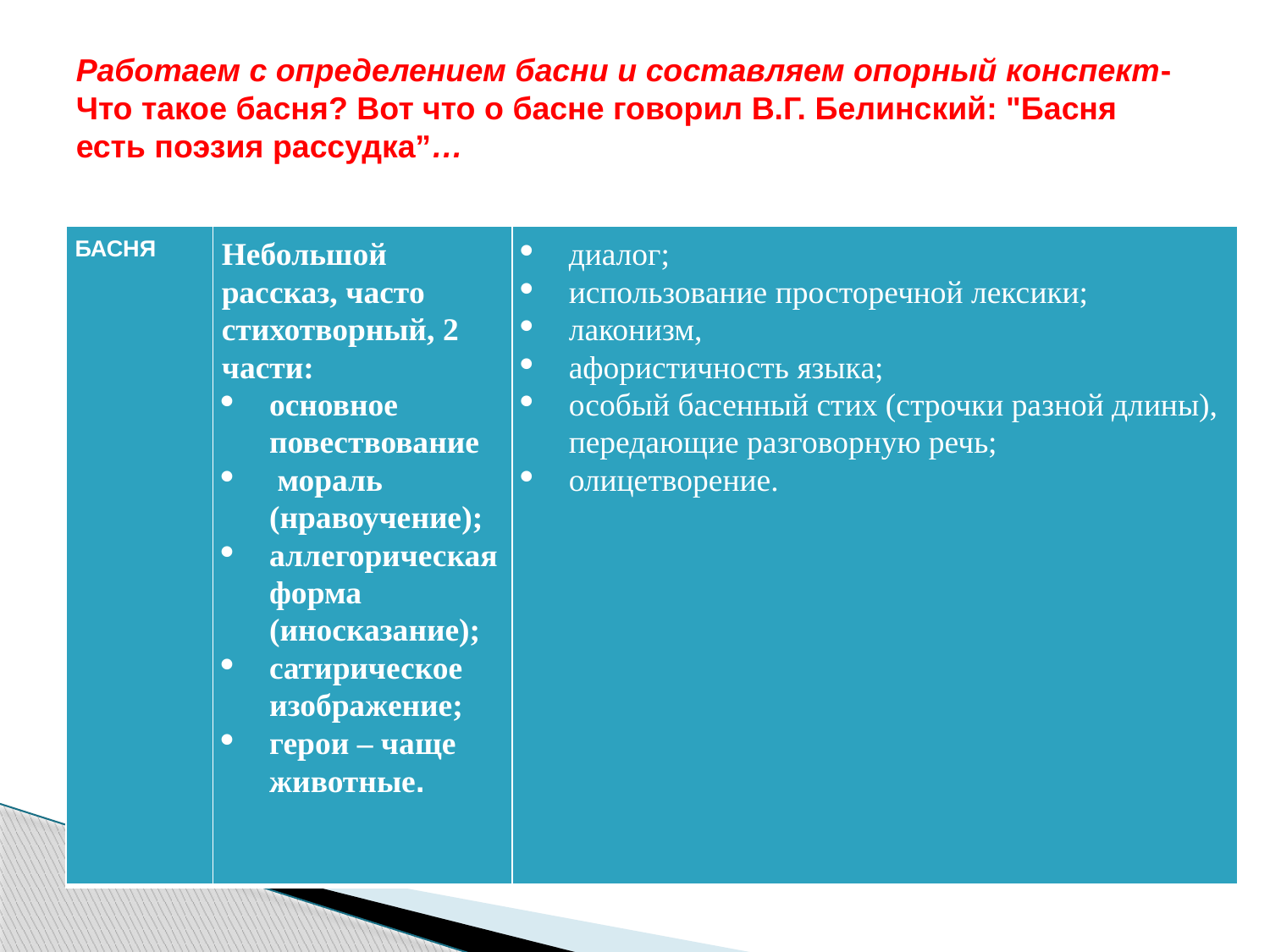

рассудка”.. Например:
# Работаем с определением басни и составляем опорный конспект- Что такое басня? Вот что о басне говорил В.Г. Белинский: "Басня есть поэзия рассудка”…
| БАСНЯ | Небольшой рассказ, часто стихотворный, 2 части: основное повествование  мораль (нравоучение); аллегорическая форма (иносказание); сатирическое изображение; герои – чаще животные. | диалог; использование просторечной лексики; лаконизм, афористичность языка; особый басенный стих (строчки разной длины), передающие разговорную речь; олицетворение. |
| --- | --- | --- |